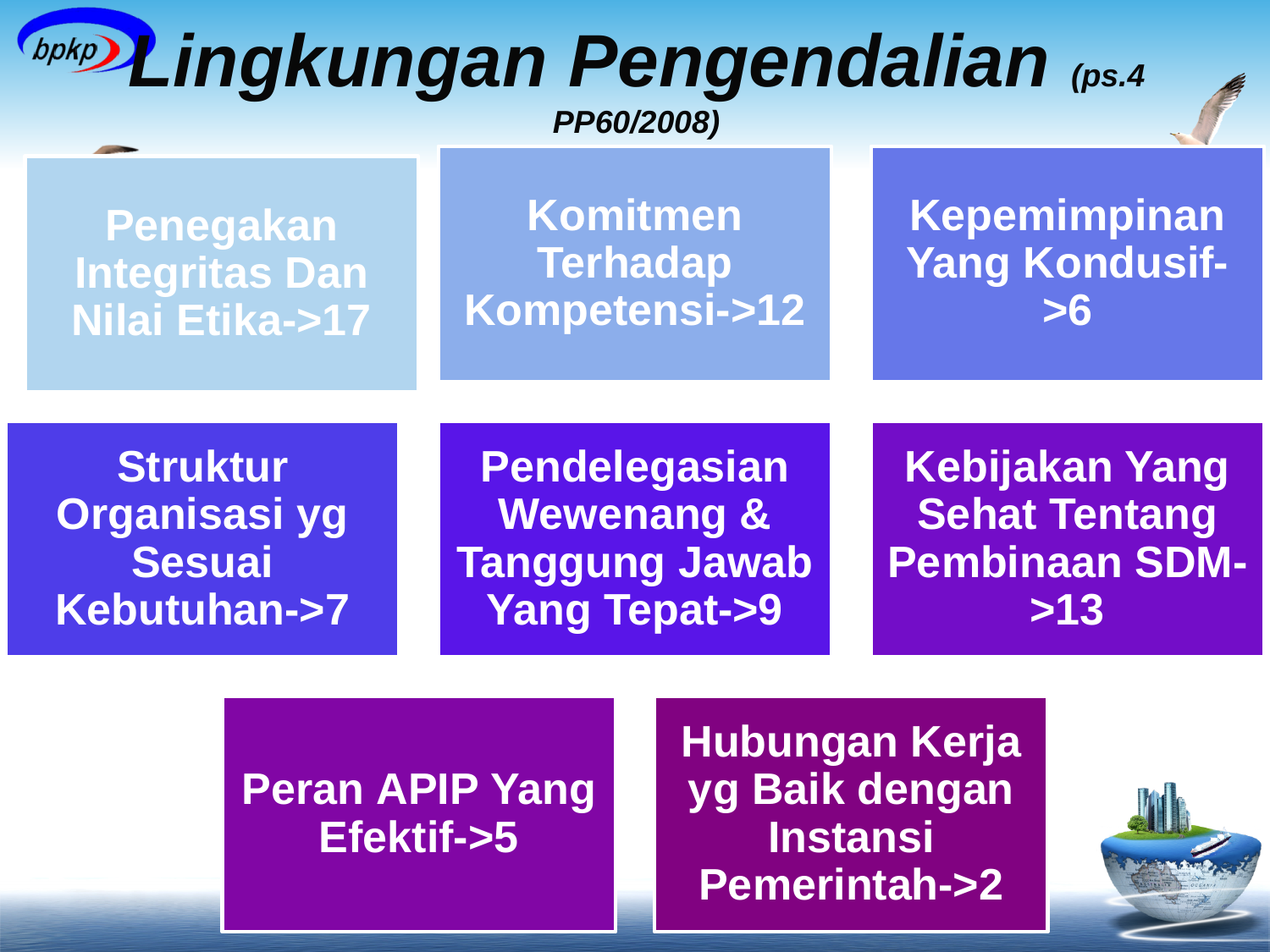

# Lingkungan Pengendalian (ps.4 PP60/2008)
Penegakan Integritas Dan Nilai Etika->17
Komitmen Terhadap Kompetensi->12
Kepemimpinan Yang Kondusif->6
Struktur Organisasi yg Sesuai Kebutuhan->7
Pendelegasian Wewenang & Tanggung Jawab Yang Tepat->9
Kebijakan Yang Sehat Tentang Pembinaan SDM->13
Peran APIP Yang Efektif->5
Hubungan Kerja yg Baik dengan Instansi Pemerintah->2